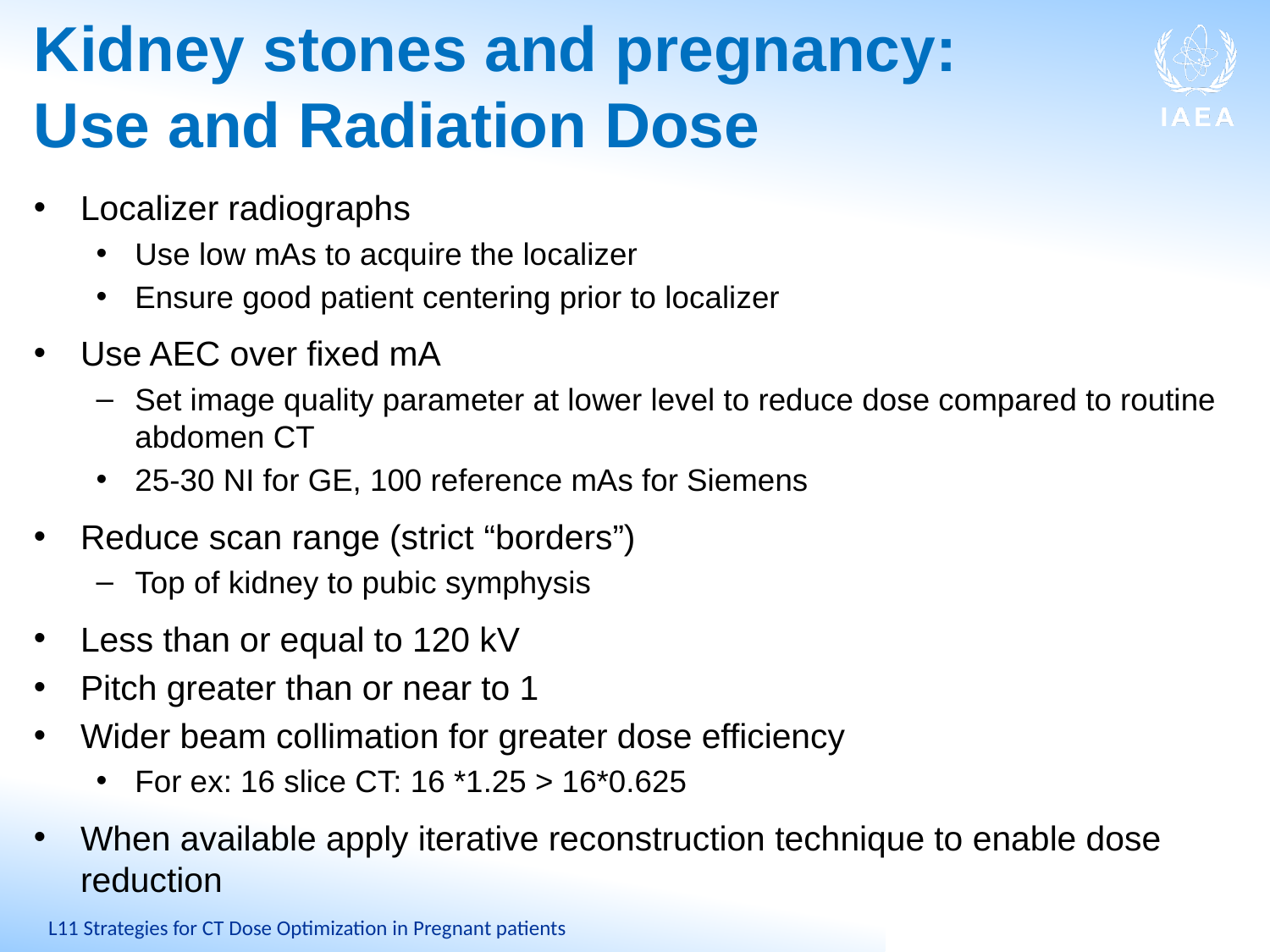

# Kidney stones and pregnancy: Use and Radiation Dose
Localizer radiographs
Use low mAs to acquire the localizer
Ensure good patient centering prior to localizer
Use AEC over fixed mA
Set image quality parameter at lower level to reduce dose compared to routine abdomen CT
25-30 NI for GE, 100 reference mAs for Siemens
Reduce scan range (strict “borders”)
Top of kidney to pubic symphysis
Less than or equal to 120 kV
Pitch greater than or near to 1
Wider beam collimation for greater dose efficiency
For ex: 16 slice CT: 16 *1.25 > 16*0.625
When available apply iterative reconstruction technique to enable dose reduction